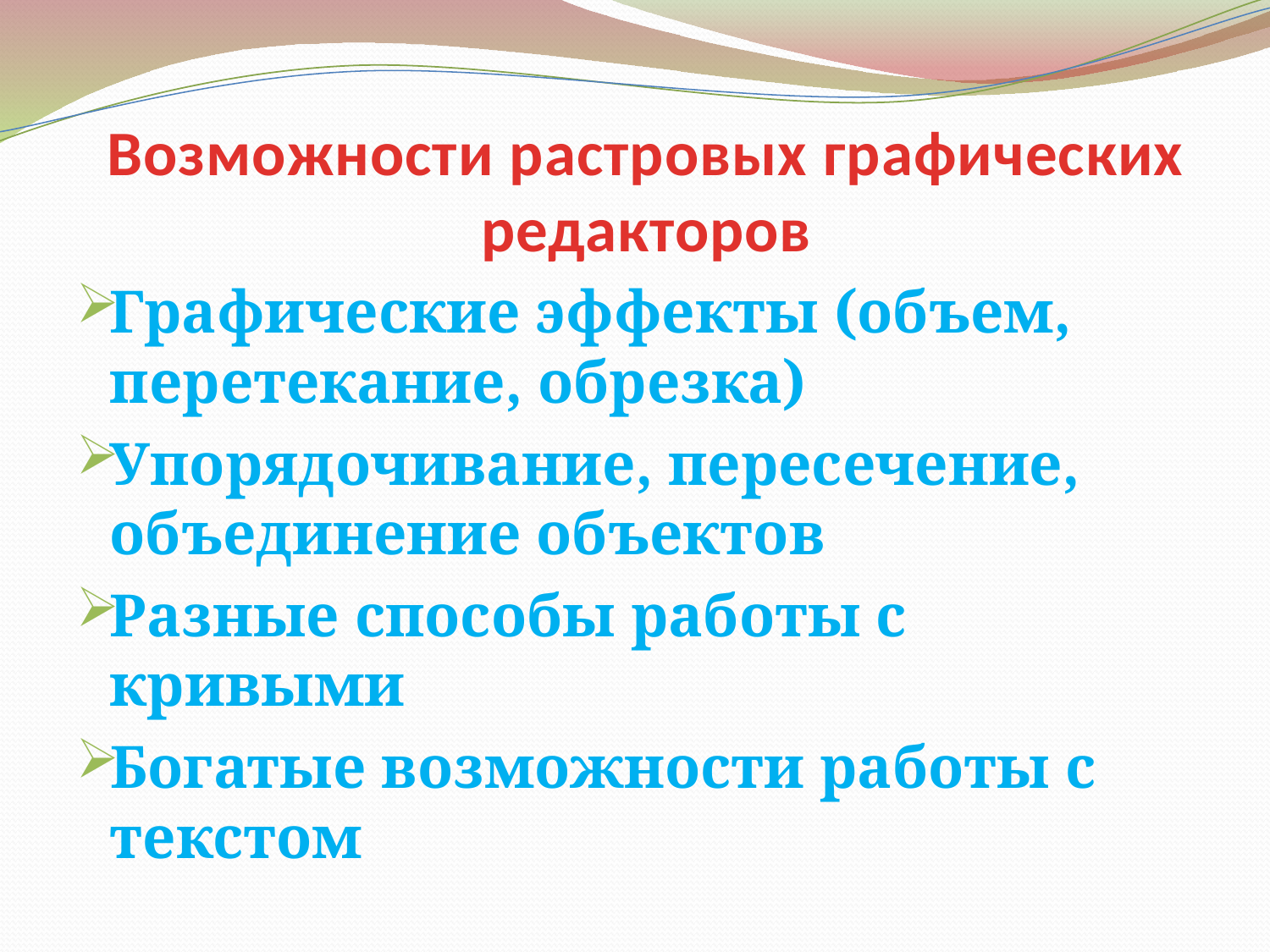

# Возможности растровых графических редакторов
Графические эффекты (объем, перетекание, обрезка)
Упорядочивание, пересечение, объединение объектов
Разные способы работы с кривыми
Богатые возможности работы с текстом